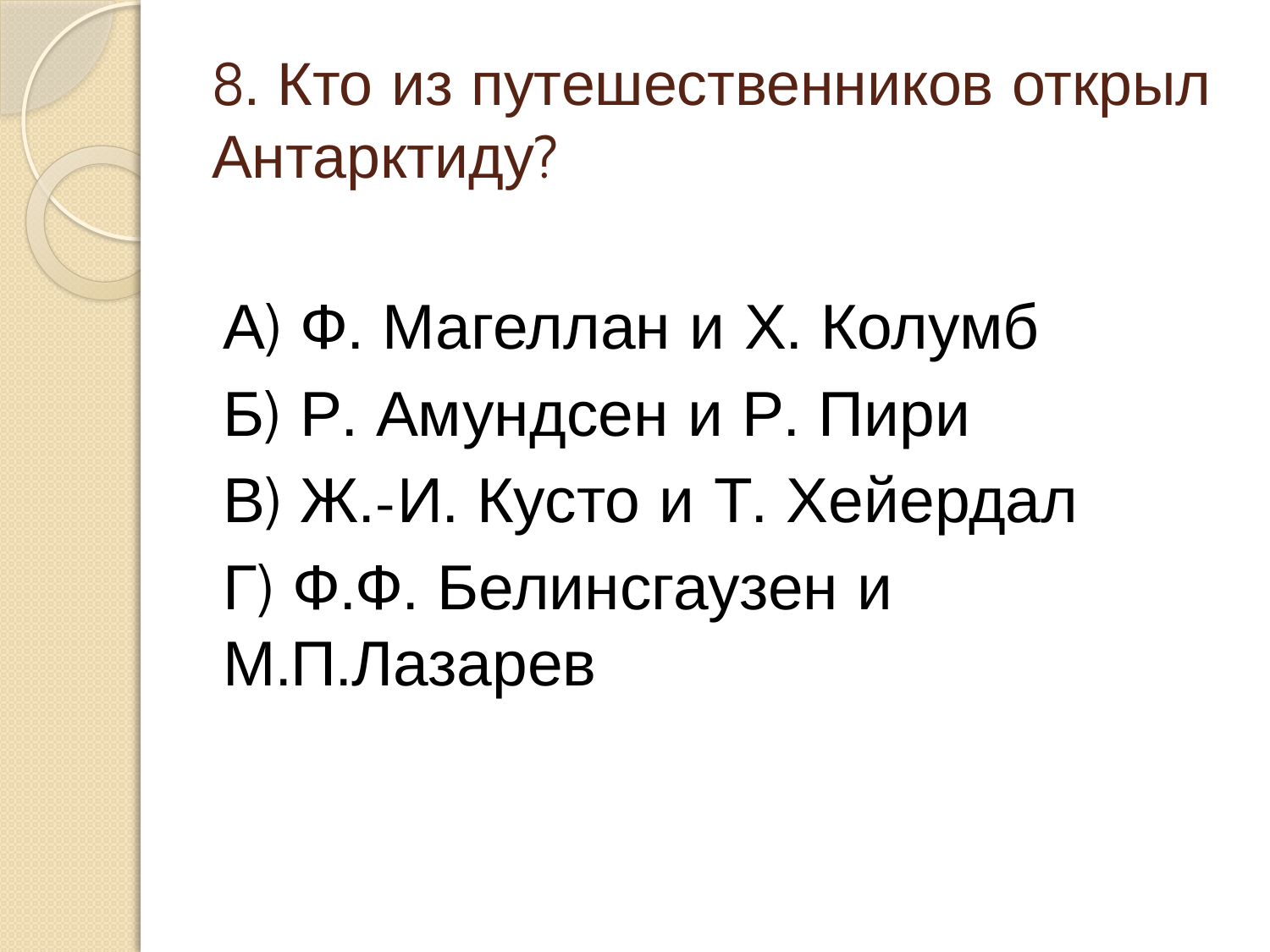

# 8. Кто из путешественников открыл Антарктиду?

А) Ф. Магеллан и Х. Колумб
Б) Р. Амундсен и Р. Пири
В) Ж.-И. Кусто и Т. Хейердал
Г) Ф.Ф. Белинсгаузен и М.П.Лазарев